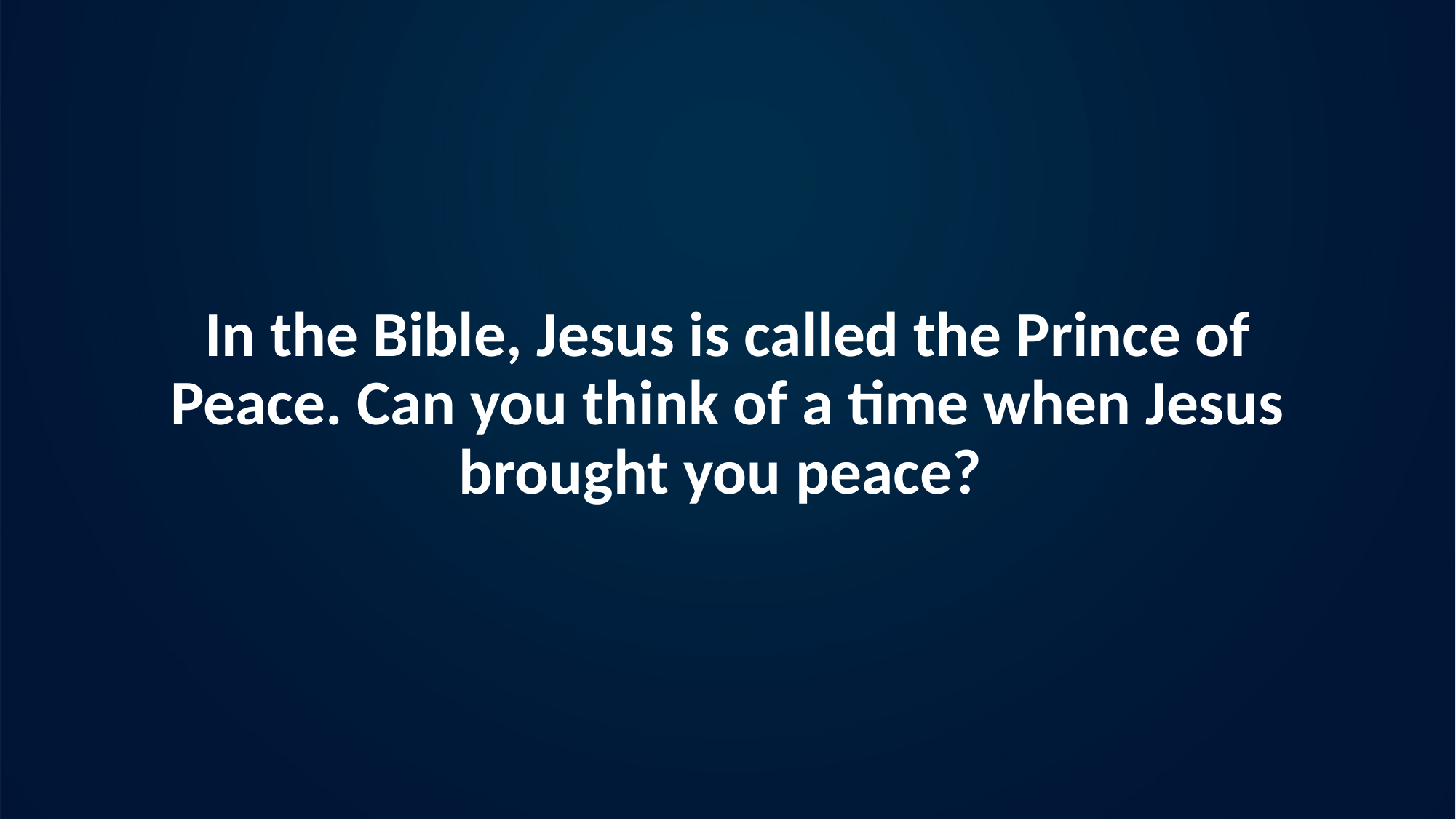

# In the Bible, Jesus is called the Prince of Peace. Can you think of a time when Jesus brought you peace?